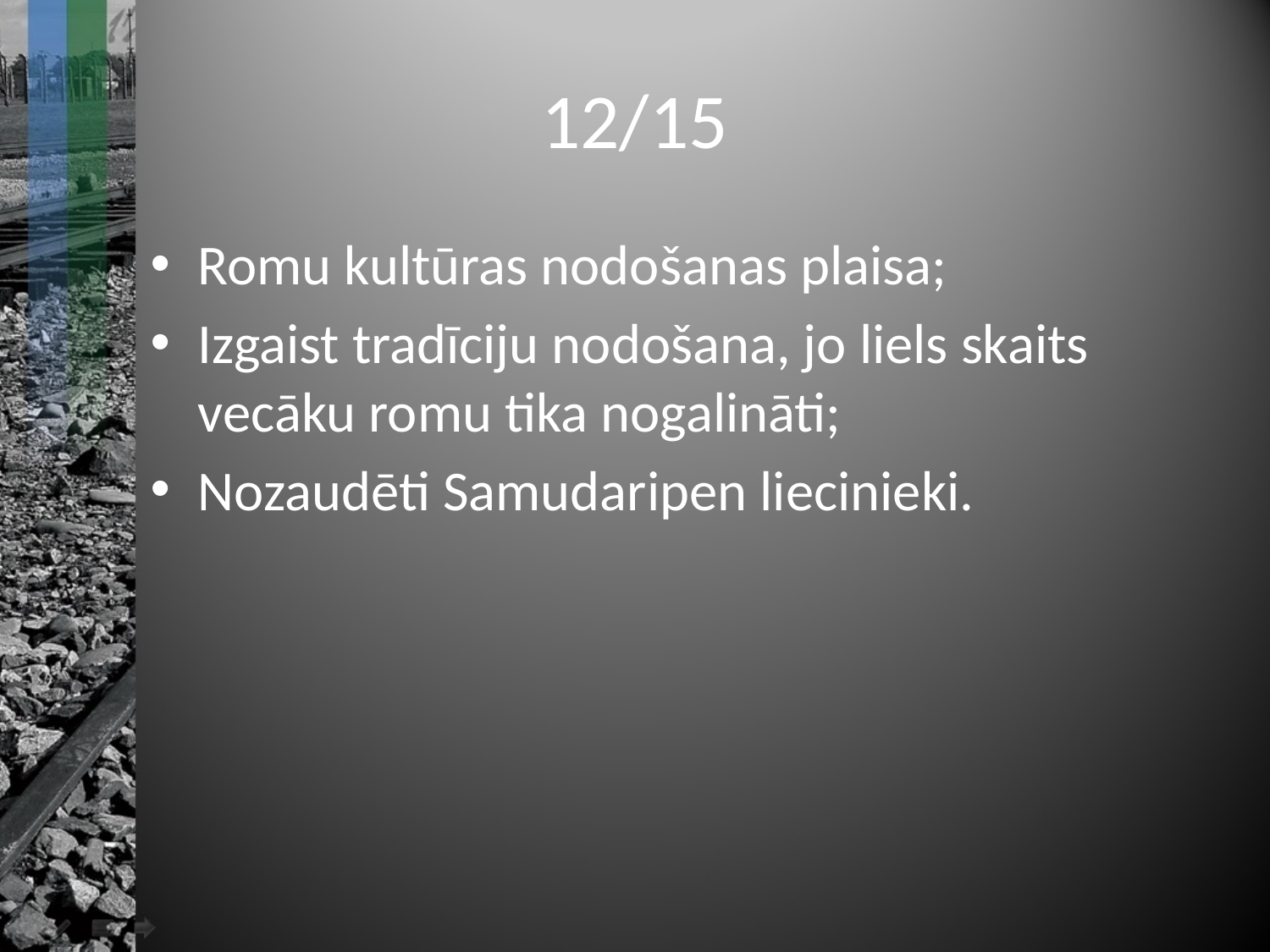

# 12/15
Romu kultūras nodošanas plaisa;
Izgaist tradīciju nodošana, jo liels skaits vecāku romu tika nogalināti;
Nozaudēti Samudaripen liecinieki.